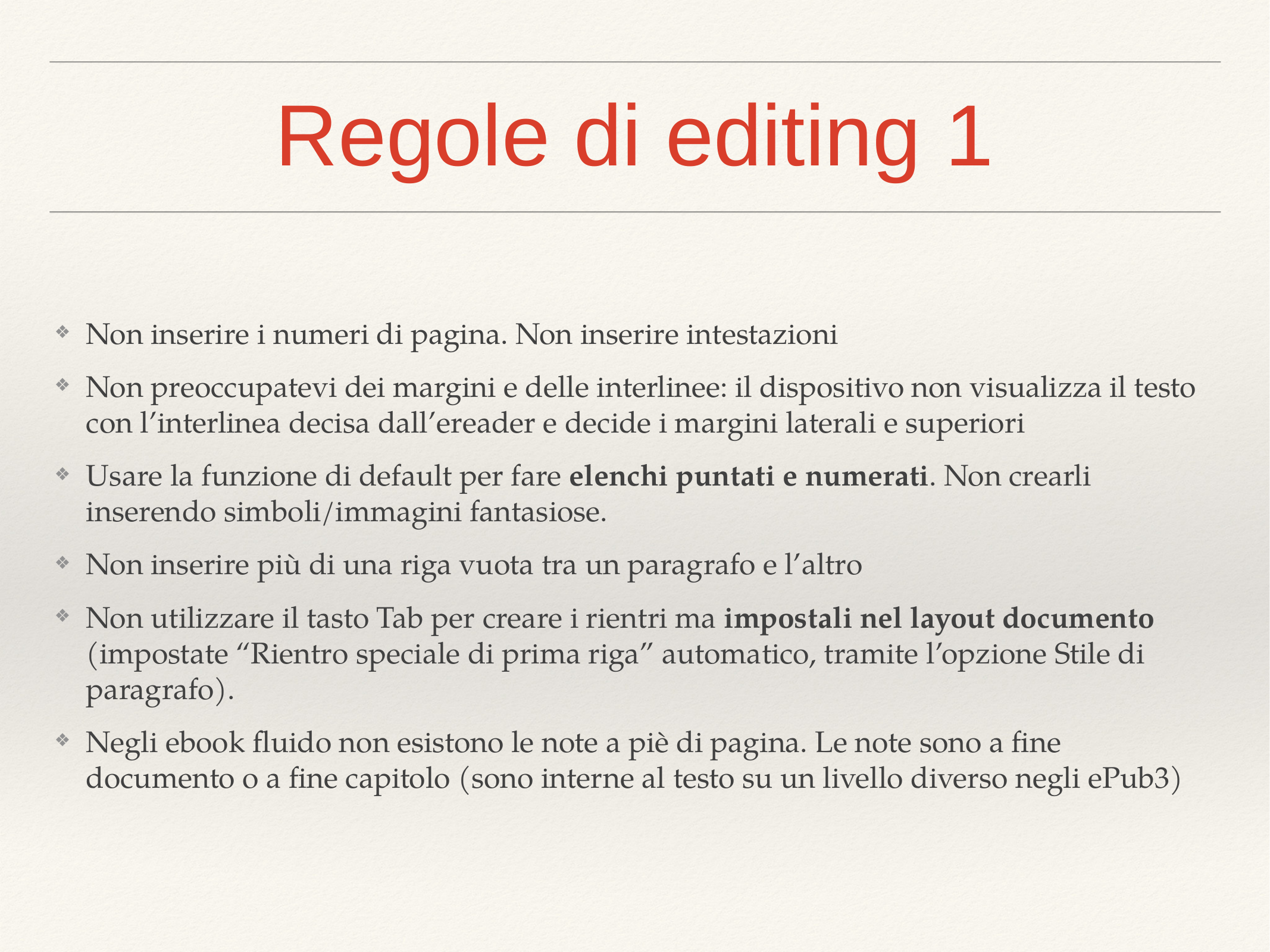

# Regole di editing 1
Non inserire i numeri di pagina. Non inserire intestazioni
Non preoccupatevi dei margini e delle interlinee: il dispositivo non visualizza il testo con l’interlinea decisa dall’ereader e decide i margini laterali e superiori
Usare la funzione di default per fare elenchi puntati e numerati. Non crearli inserendo simboli/immagini fantasiose.
Non inserire più di una riga vuota tra un paragrafo e l’altro
Non utilizzare il tasto Tab per creare i rientri ma impostali nel layout documento (impostate “Rientro speciale di prima riga” automatico, tramite l’opzione Stile di paragrafo).
Negli ebook fluido non esistono le note a piè di pagina. Le note sono a fine documento o a fine capitolo (sono interne al testo su un livello diverso negli ePub3)